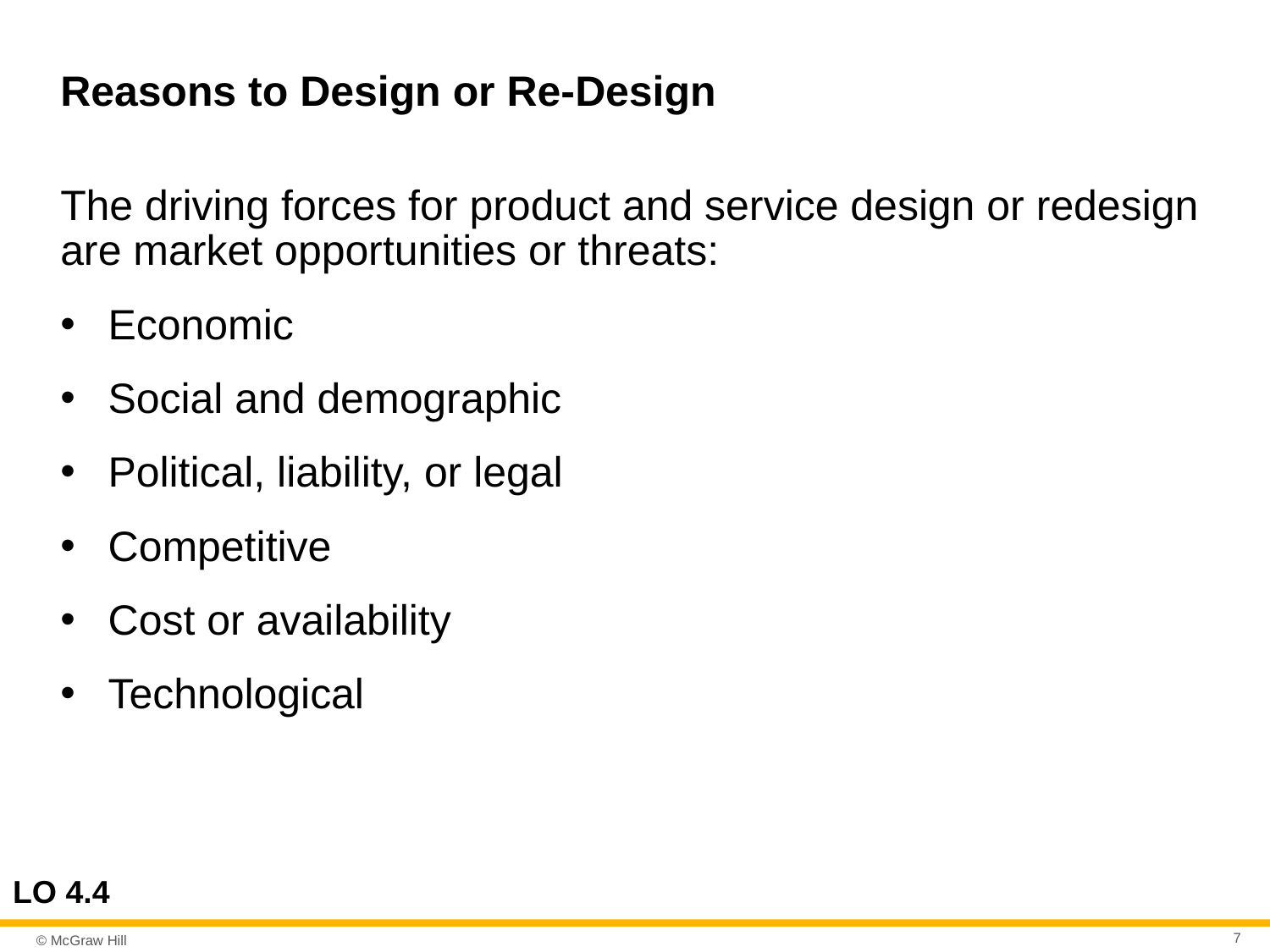

# Reasons to Design or Re-Design
The driving forces for product and service design or redesign are market opportunities or threats:
Economic
Social and demographic
Political, liability, or legal
Competitive
Cost or availability
Technological
LO 4.4